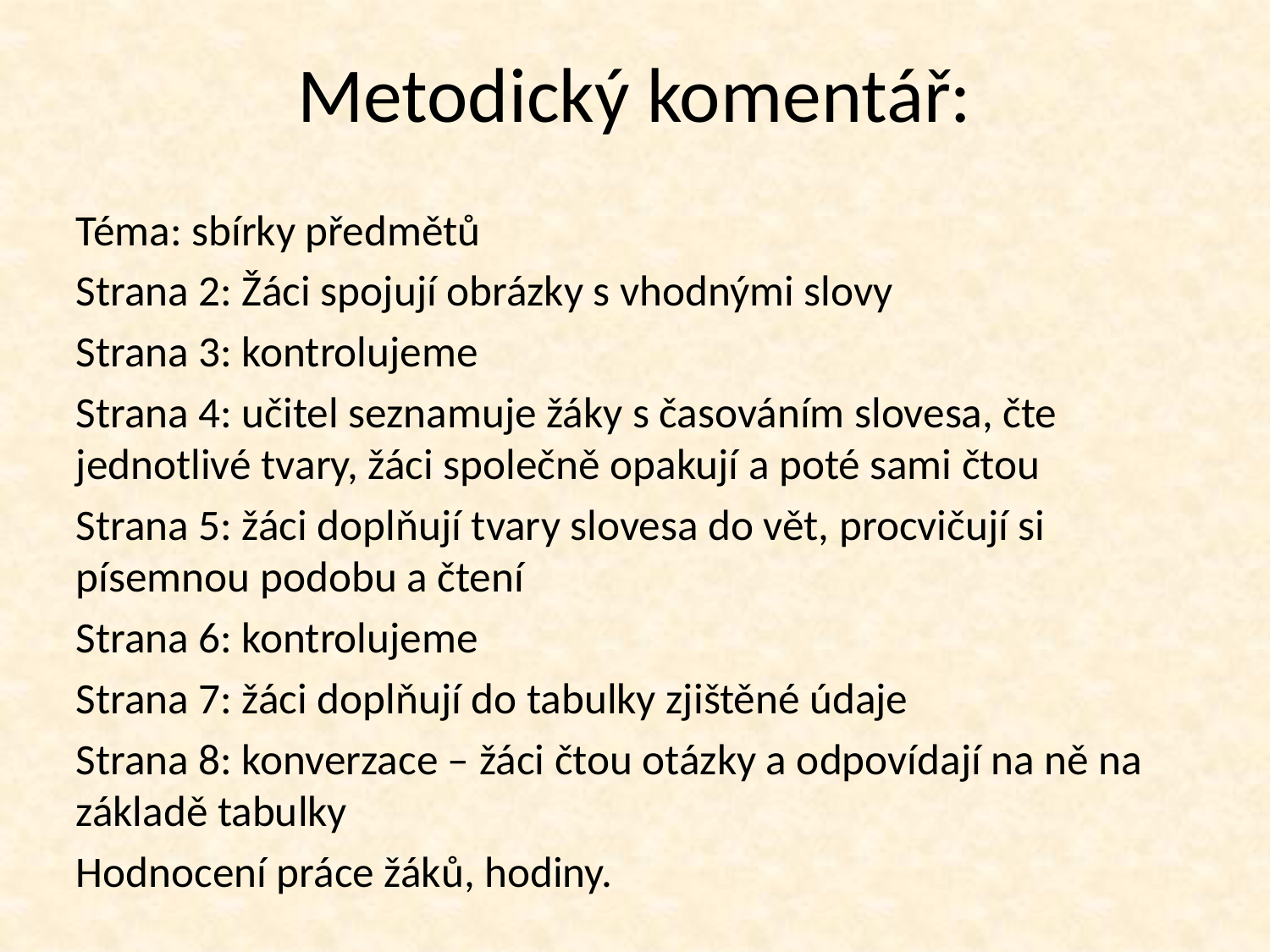

Metodický komentář:
Téma: sbírky předmětů
Strana 2: Žáci spojují obrázky s vhodnými slovy
Strana 3: kontrolujeme
Strana 4: učitel seznamuje žáky s časováním slovesa, čte jednotlivé tvary, žáci společně opakují a poté sami čtou
Strana 5: žáci doplňují tvary slovesa do vět, procvičují si písemnou podobu a čtení
Strana 6: kontrolujeme
Strana 7: žáci doplňují do tabulky zjištěné údaje
Strana 8: konverzace – žáci čtou otázky a odpovídají na ně na základě tabulky
Hodnocení práce žáků, hodiny.